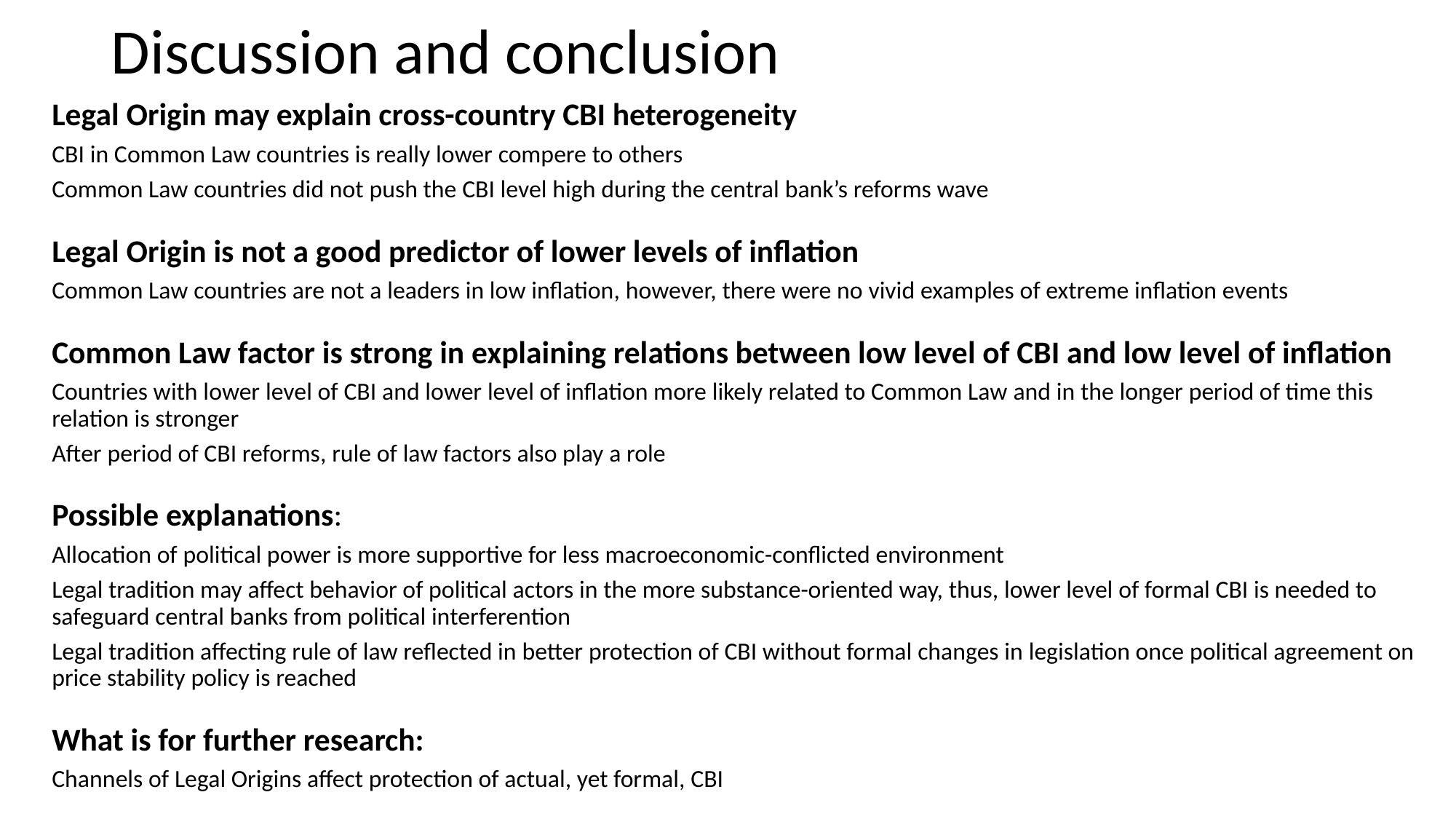

# Discussion and conclusion
Legal Origin may explain cross-country CBI heterogeneity
CBI in Common Law countries is really lower compere to others
Common Law countries did not push the CBI level high during the central bank’s reforms wave

Legal Origin is not a good predictor of lower levels of inflation
Common Law countries are not a leaders in low inflation, however, there were no vivid examples of extreme inflation events

Common Law factor is strong in explaining relations between low level of CBI and low level of inflation
Countries with lower level of CBI and lower level of inflation more likely related to Common Law and in the longer period of time this relation is stronger
After period of CBI reforms, rule of law factors also play a role

Possible explanations:
Allocation of political power is more supportive for less macroeconomic-conflicted environment
Legal tradition may affect behavior of political actors in the more substance-oriented way, thus, lower level of formal CBI is needed to safeguard central banks from political interferention
Legal tradition affecting rule of law reflected in better protection of CBI without formal changes in legislation once political agreement on price stability policy is reached

What is for further research:
Channels of Legal Origins affect protection of actual, yet formal, CBI